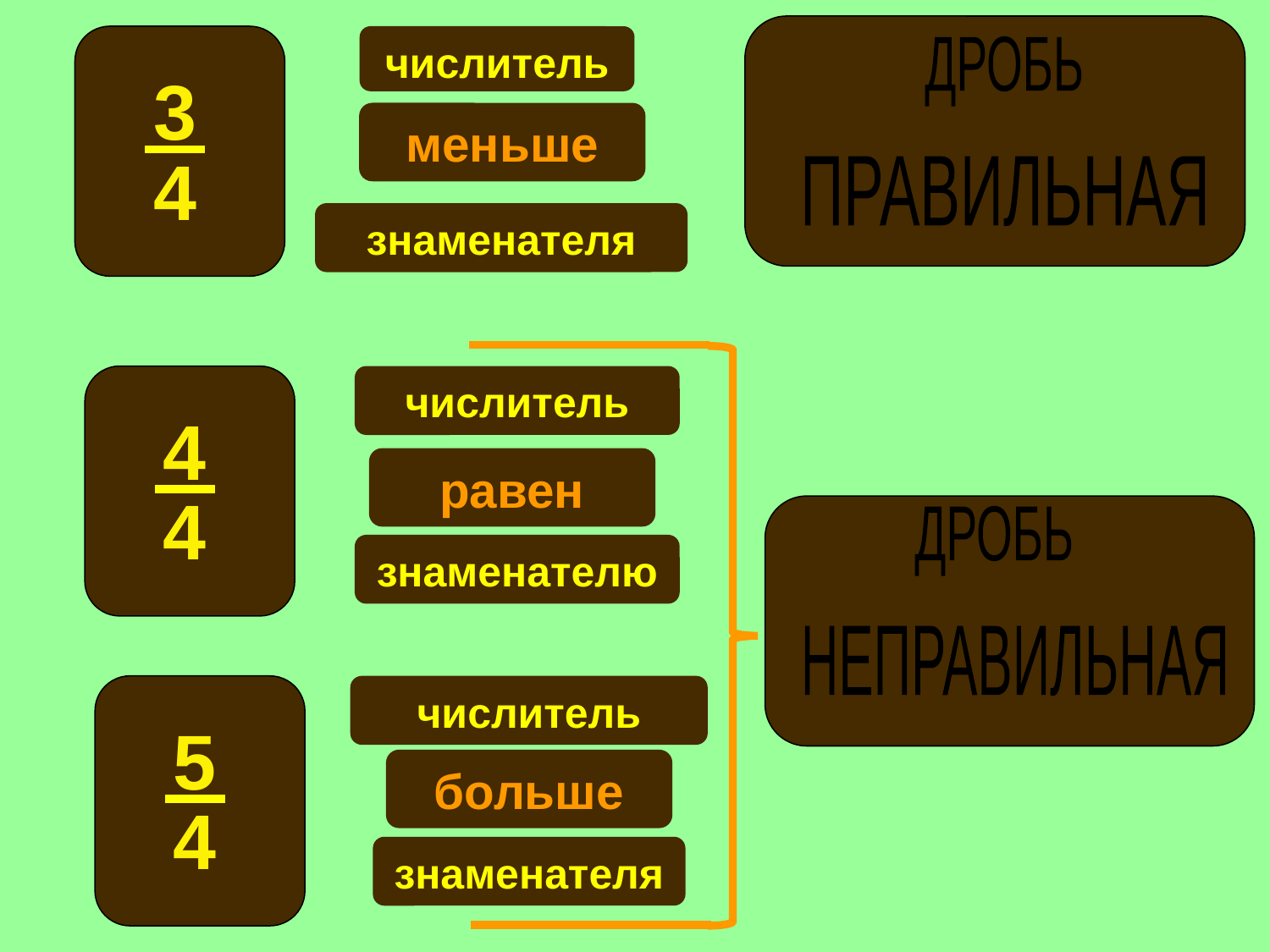

ДРОБЬ
ПРАВИЛЬНАЯ

3
4
числитель
меньше
знаменателя

4
4
числитель
равен

ДРОБЬ
НЕПРАВИЛЬНАЯ
знаменателю

5
4
числитель
больше
знаменателя